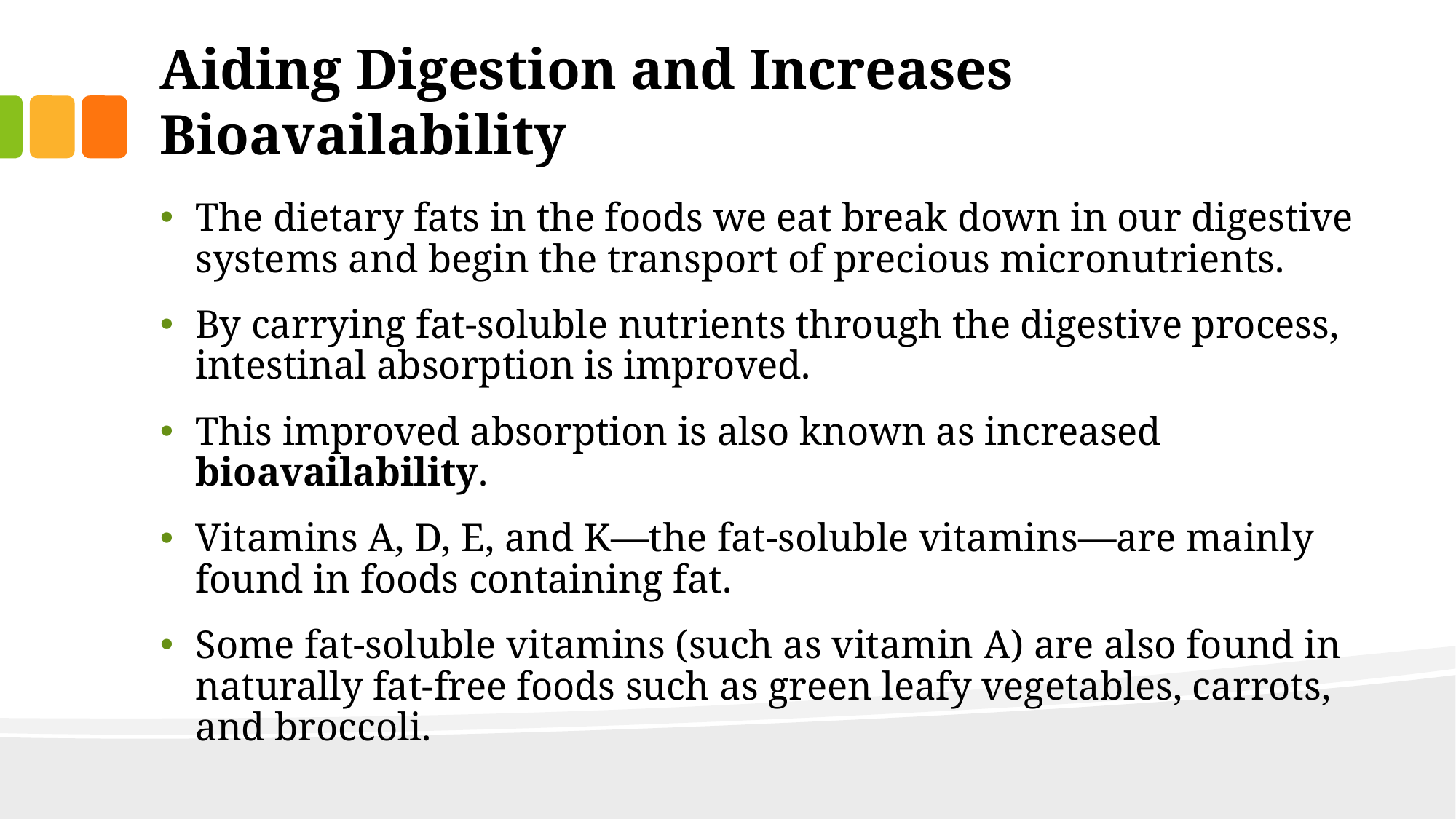

# Aiding Digestion and Increases Bioavailability
The dietary fats in the foods we eat break down in our digestive systems and begin the transport of precious micronutrients.
By carrying fat-soluble nutrients through the digestive process, intestinal absorption is improved.
This improved absorption is also known as increased bioavailability.
Vitamins A, D, E, and K—the fat-soluble vitamins—are mainly found in foods containing fat.
Some fat-soluble vitamins (such as vitamin A) are also found in naturally fat-free foods such as green leafy vegetables, carrots, and broccoli.